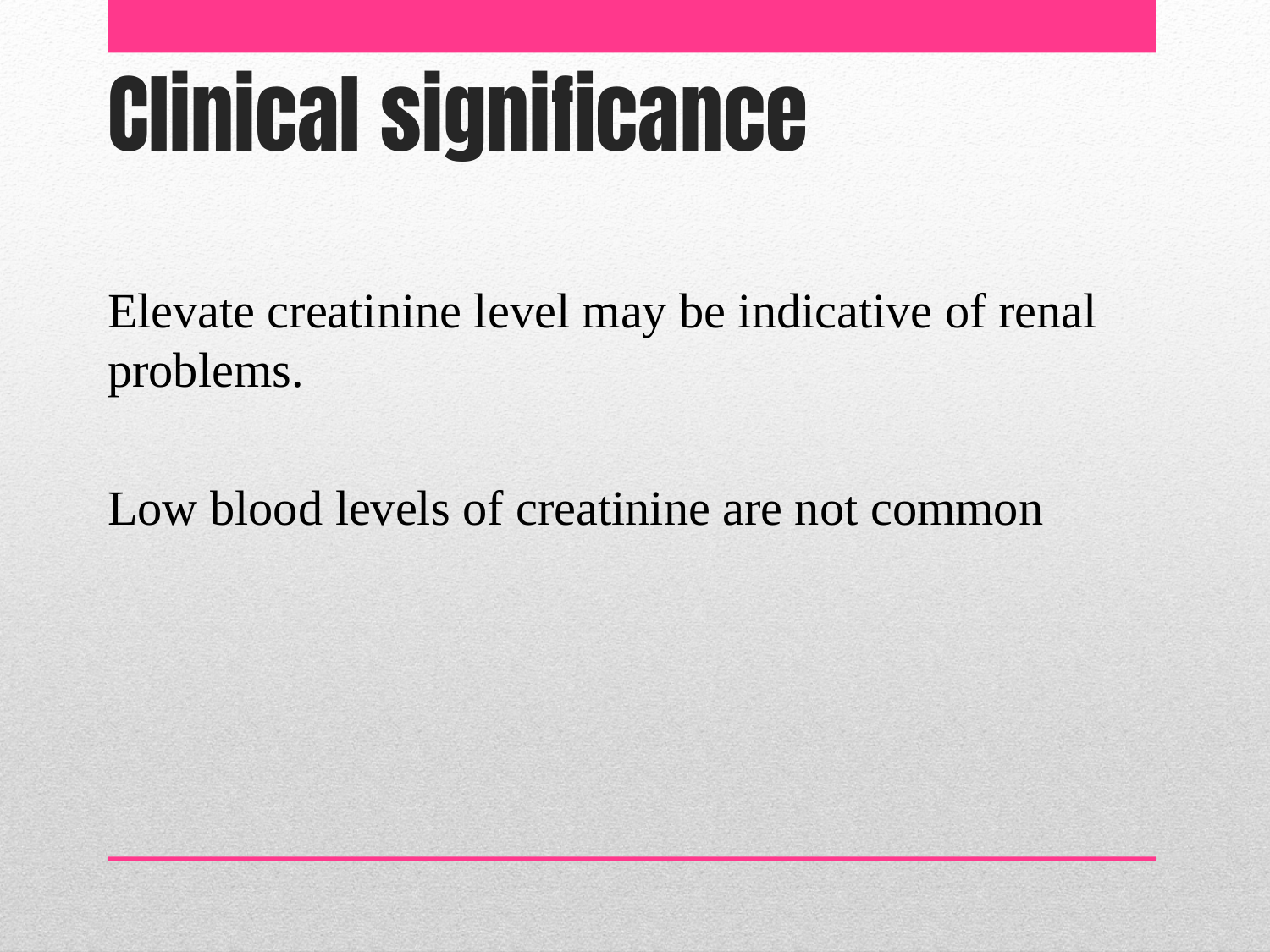

# Clinical significance
Elevate creatinine level may be indicative of renal problems.

Low blood levels of creatinine are not common